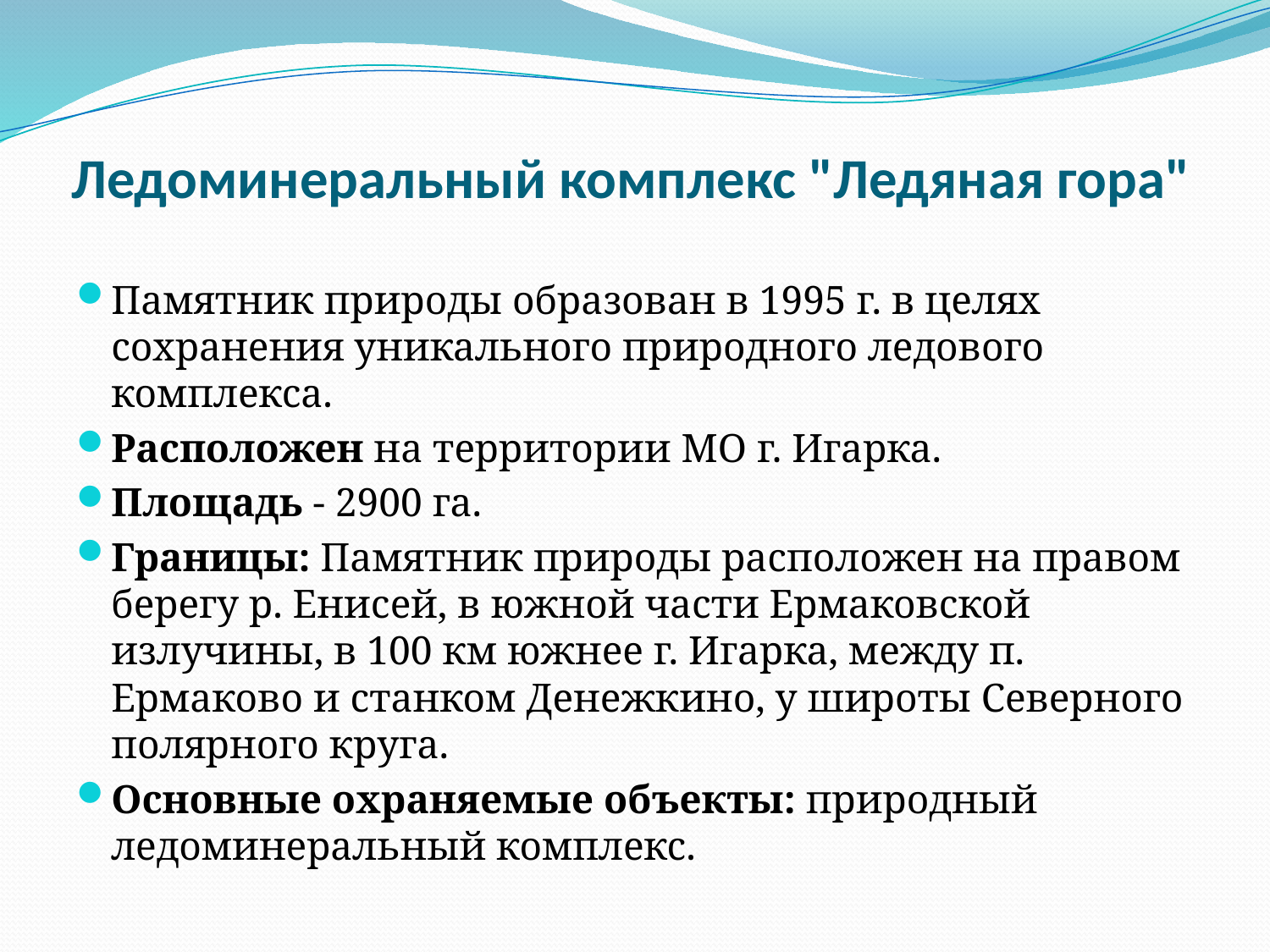

# Ледоминеральный комплекс "Ледяная гора"
Памятник природы образован в 1995 г. в целях сохранения уникального природного ледового комплекса.
Расположен на территории МО г. Игарка.
Площадь - 2900 га.
Границы: Памятник природы расположен на правом берегу р. Енисей, в южной части Ермаковской излучины, в 100 км южнее г. Игарка, между п. Ермаково и станком Денежкино, у широты Северного полярного круга.
Основные охраняемые объекты: природный ледоминеральный комплекс.